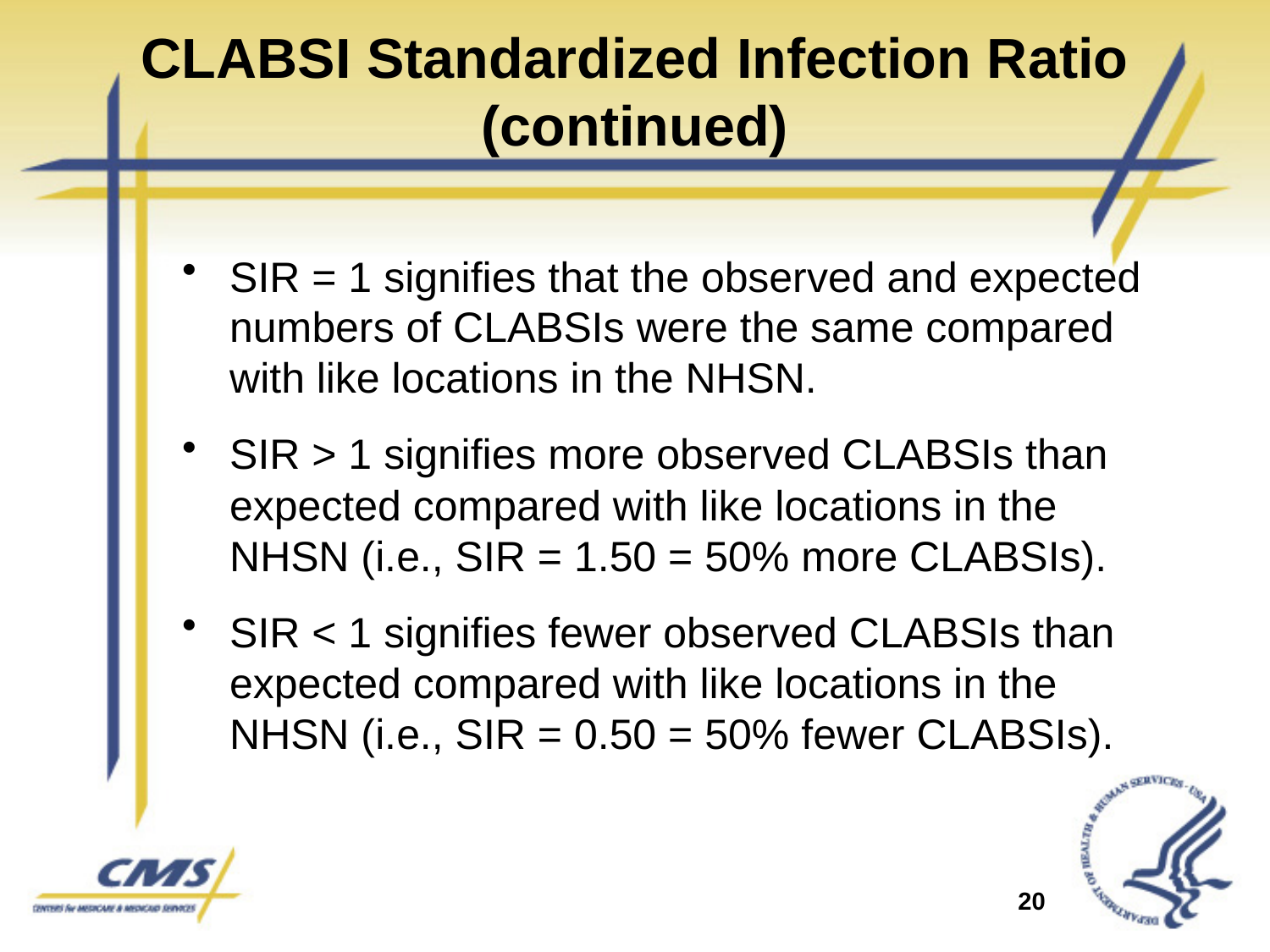

# CLABSI Standardized Infection Ratio (continued)
SIR = 1 signifies that the observed and expected numbers of CLABSIs were the same compared with like locations in the NHSN.
SIR > 1 signifies more observed CLABSIs than expected compared with like locations in the NHSN (i.e., SIR = 1.50 = 50% more CLABSIs).
SIR < 1 signifies fewer observed CLABSIs than expected compared with like locations in the NHSN (i.e., SIR = 0.50 = 50% fewer CLABSIs).